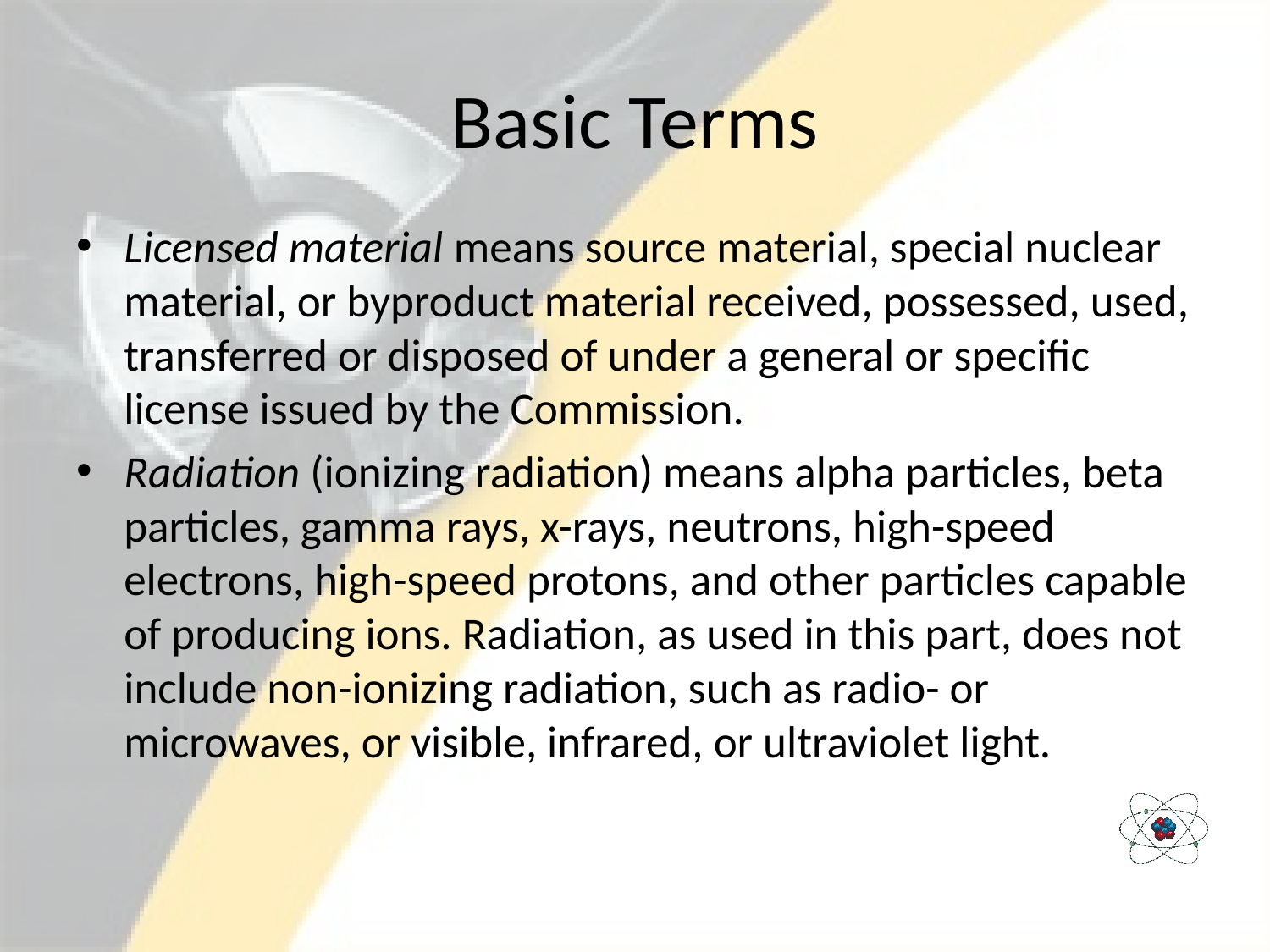

# Basic Terms
Licensed material means source material, special nuclear material, or byproduct material received, possessed, used, transferred or disposed of under a general or specific license issued by the Commission.
Radiation (ionizing radiation) means alpha particles, beta particles, gamma rays, x-rays, neutrons, high-speed electrons, high-speed protons, and other particles capable of producing ions. Radiation, as used in this part, does not include non-ionizing radiation, such as radio- or microwaves, or visible, infrared, or ultraviolet light.